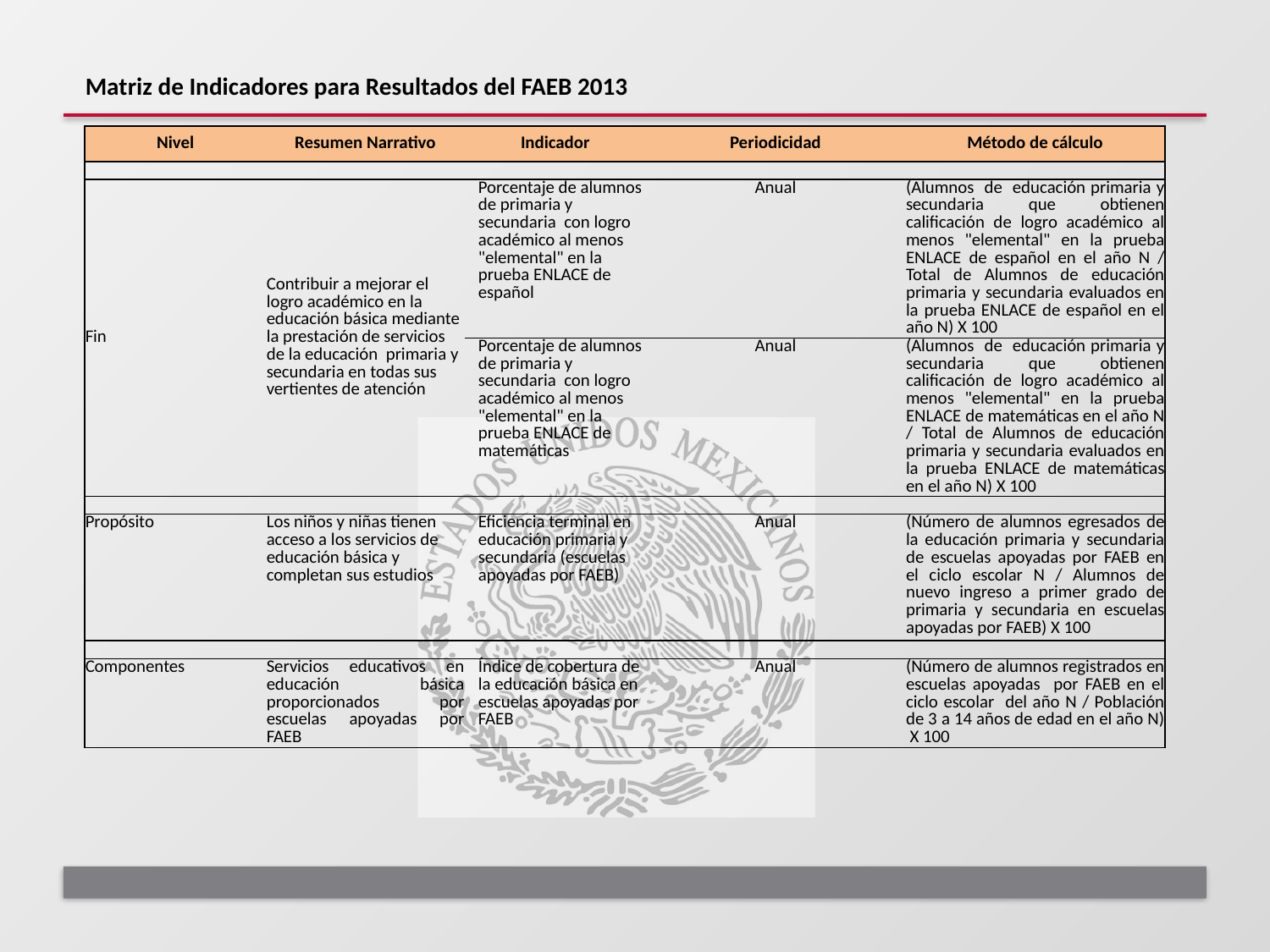

| Matriz de Indicadores para Resultados del FAEB 2013 |  |  |  |  |
| --- | --- | --- | --- | --- |
|  |  |  |  |  |
| Nivel | Resumen Narrativo | Indicador | Periodicidad | Método de cálculo |
|  |  |  |  |  |
| Fin | Contribuir a mejorar el logro académico en la educación básica mediante la prestación de servicios de la educación primaria y secundaria en todas sus vertientes de atención | Porcentaje de alumnos de primaria y secundaria con logro académico al menos "elemental" en la prueba ENLACE de español | Anual | (Alumnos de educación primaria y secundaria que obtienen calificación de logro académico al menos "elemental" en la prueba ENLACE de español en el año N / Total de Alumnos de educación primaria y secundaria evaluados en la prueba ENLACE de español en el año N) X 100 |
|  |  | Porcentaje de alumnos de primaria y secundaria con logro académico al menos "elemental" en la prueba ENLACE de matemáticas | Anual | (Alumnos de educación primaria y secundaria que obtienen calificación de logro académico al menos "elemental" en la prueba ENLACE de matemáticas en el año N / Total de Alumnos de educación primaria y secundaria evaluados en la prueba ENLACE de matemáticas en el año N) X 100 |
|  |  |  |  |  |
| Propósito | Los niños y niñas tienen acceso a los servicios de educación básica y completan sus estudios | Eficiencia terminal en educación primaria y secundaria (escuelas apoyadas por FAEB) | Anual | (Número de alumnos egresados de la educación primaria y secundaria de escuelas apoyadas por FAEB en el ciclo escolar N / Alumnos de nuevo ingreso a primer grado de primaria y secundaria en escuelas apoyadas por FAEB) X 100 |
|  |  |  |  |  |
| Componentes | Servicios educativos en educación básica proporcionados por escuelas apoyadas por FAEB | Índice de cobertura de la educación básica en escuelas apoyadas por FAEB | Anual | (Número de alumnos registrados en escuelas apoyadas por FAEB en el ciclo escolar del año N / Población de 3 a 14 años de edad en el año N) X 100 |